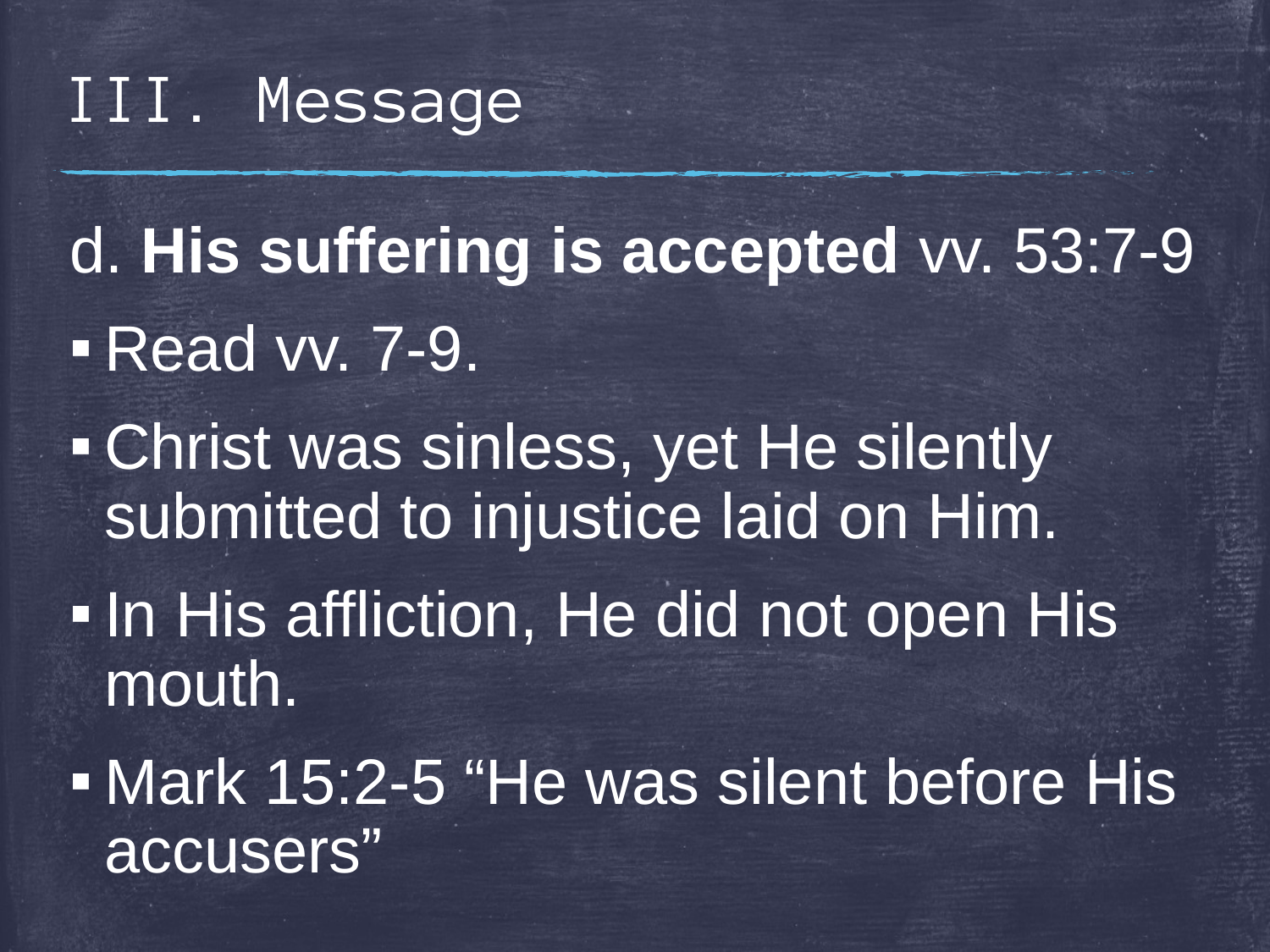

# III. Message
d. His suffering is accepted vv. 53:7-9
Read vv. 7-9.
Christ was sinless, yet He silently submitted to injustice laid on Him.
In His affliction, He did not open His mouth.
Mark 15:2-5 “He was silent before His accusers”